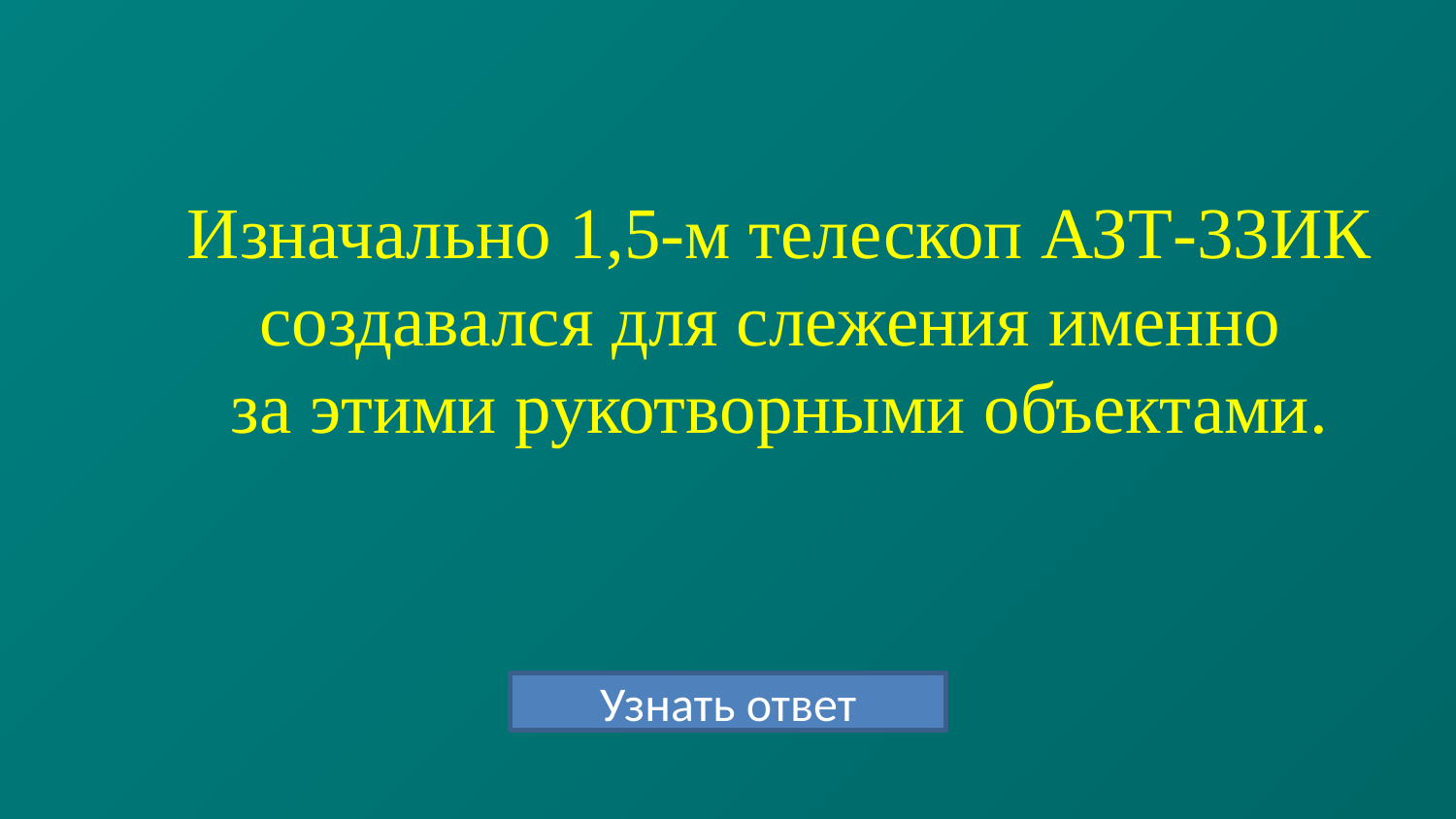

# Изначально 1,5-м телескоп АЗТ-33ИК создавался для слежения именно за этими рукотворными объектами.